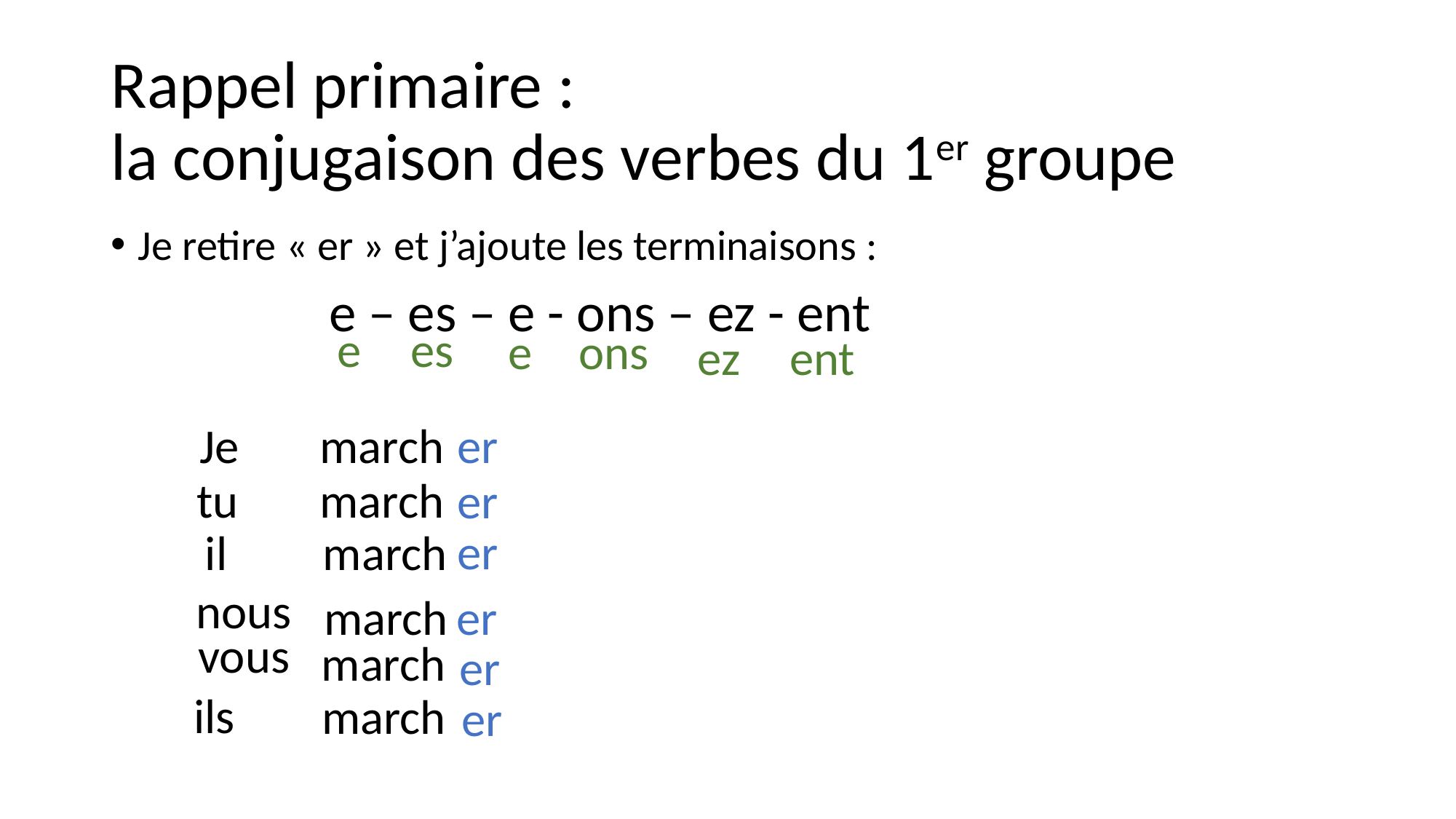

# Rappel primaire : la conjugaison des verbes du 1er groupe
Je retire « er » et j’ajoute les terminaisons :
		e – es – e - ons – ez - ent

e

es

ons
e
ez
ent
Je

march

er

march

tu

er

er

il

march

nous

er

march

vous

march

er

ils

march

er